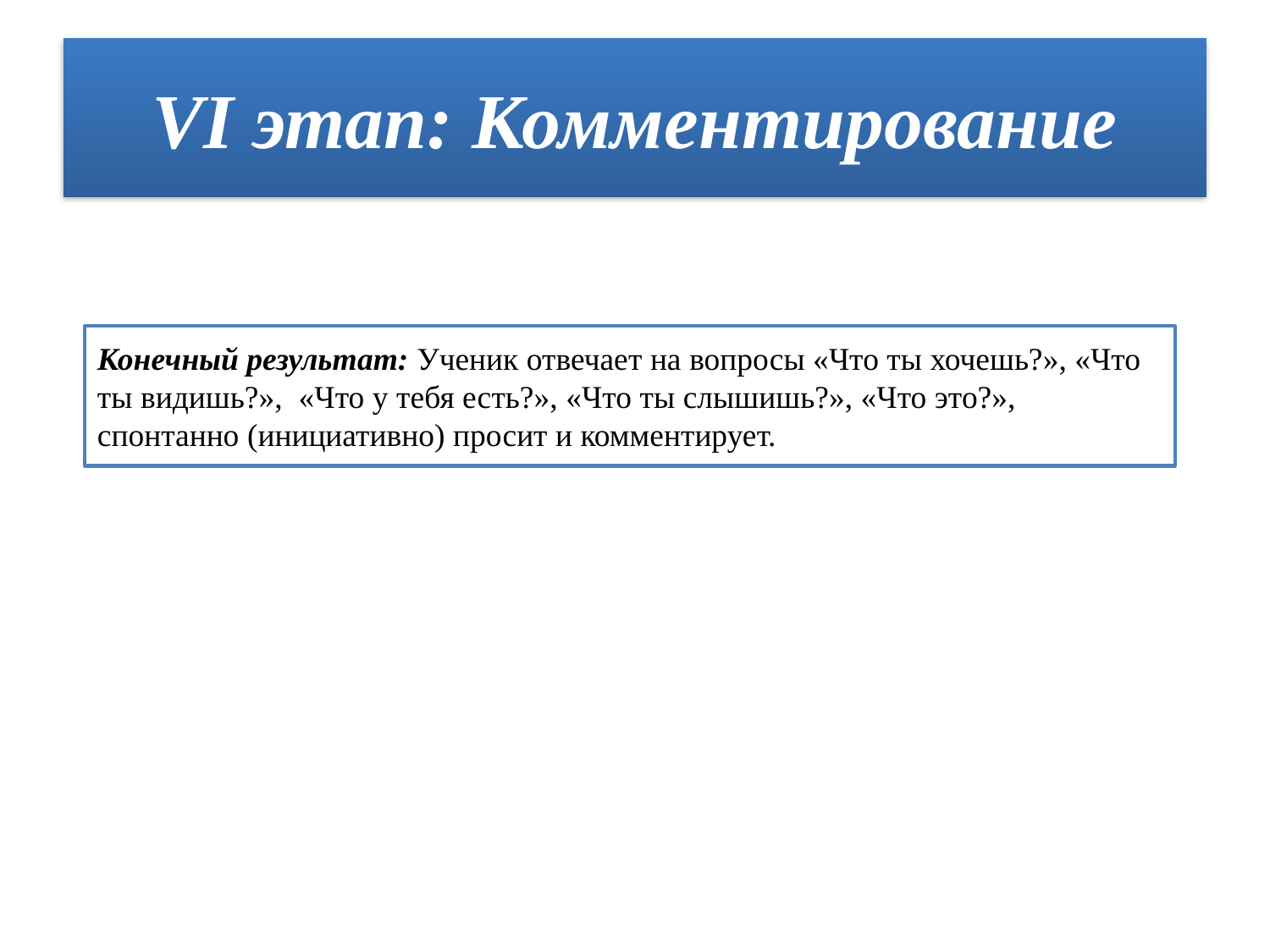

# VI этап: Комментирование
Конечный результат: Ученик отвечает на вопросы «Что ты хочешь?», «Что ты видишь?»,  «Что у тебя есть?», «Что ты слышишь?», «Что это?», спонтанно (инициативно) просит и комментирует.